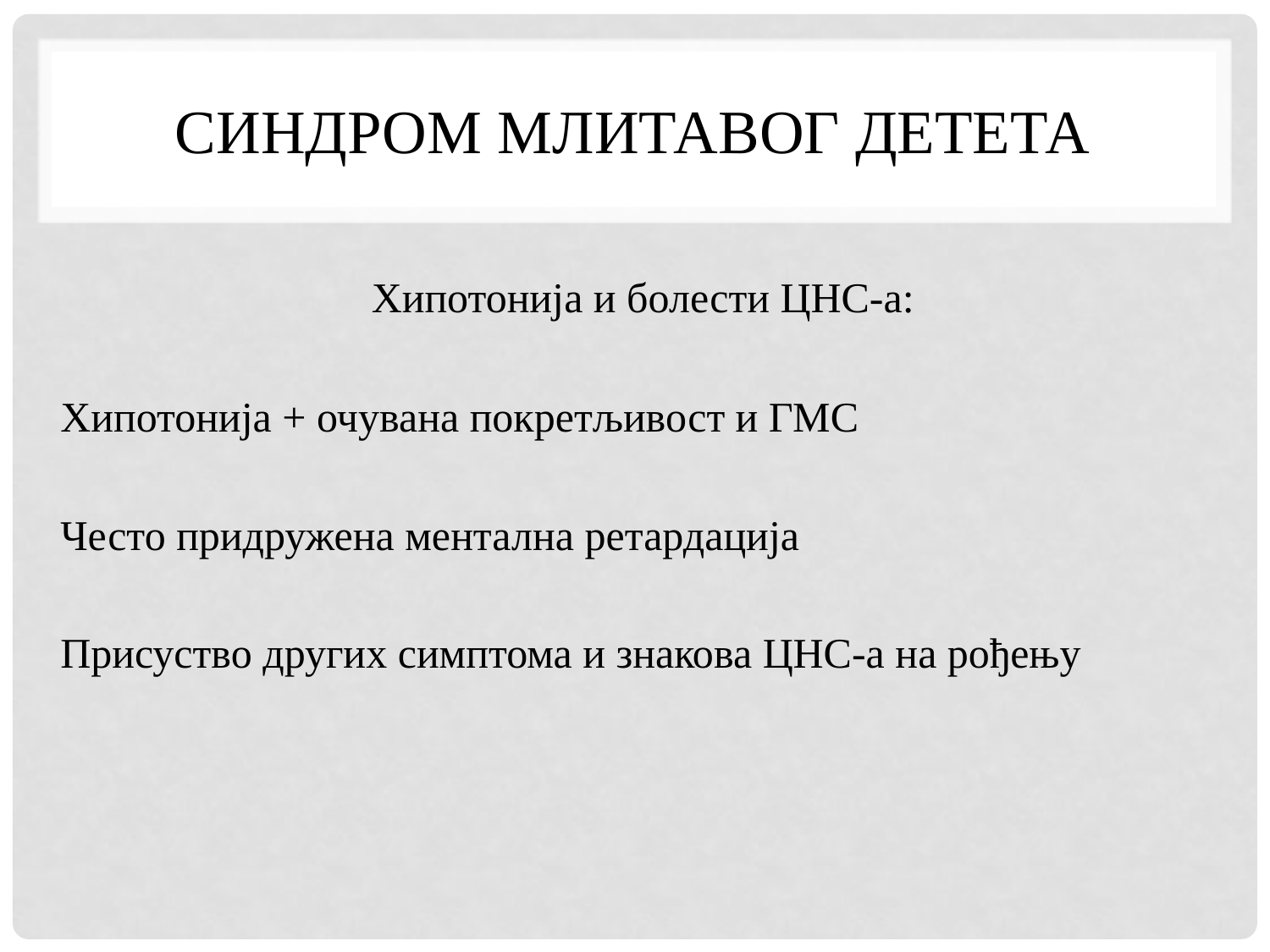

# Синдром млитавог детета
Хипотонија и болести ЦНС-а:

Хипотонија + очувана покретљивост и ГМС

Често придружена ментална ретардација

Присуство других симптома и знакова ЦНС-а на рођењу